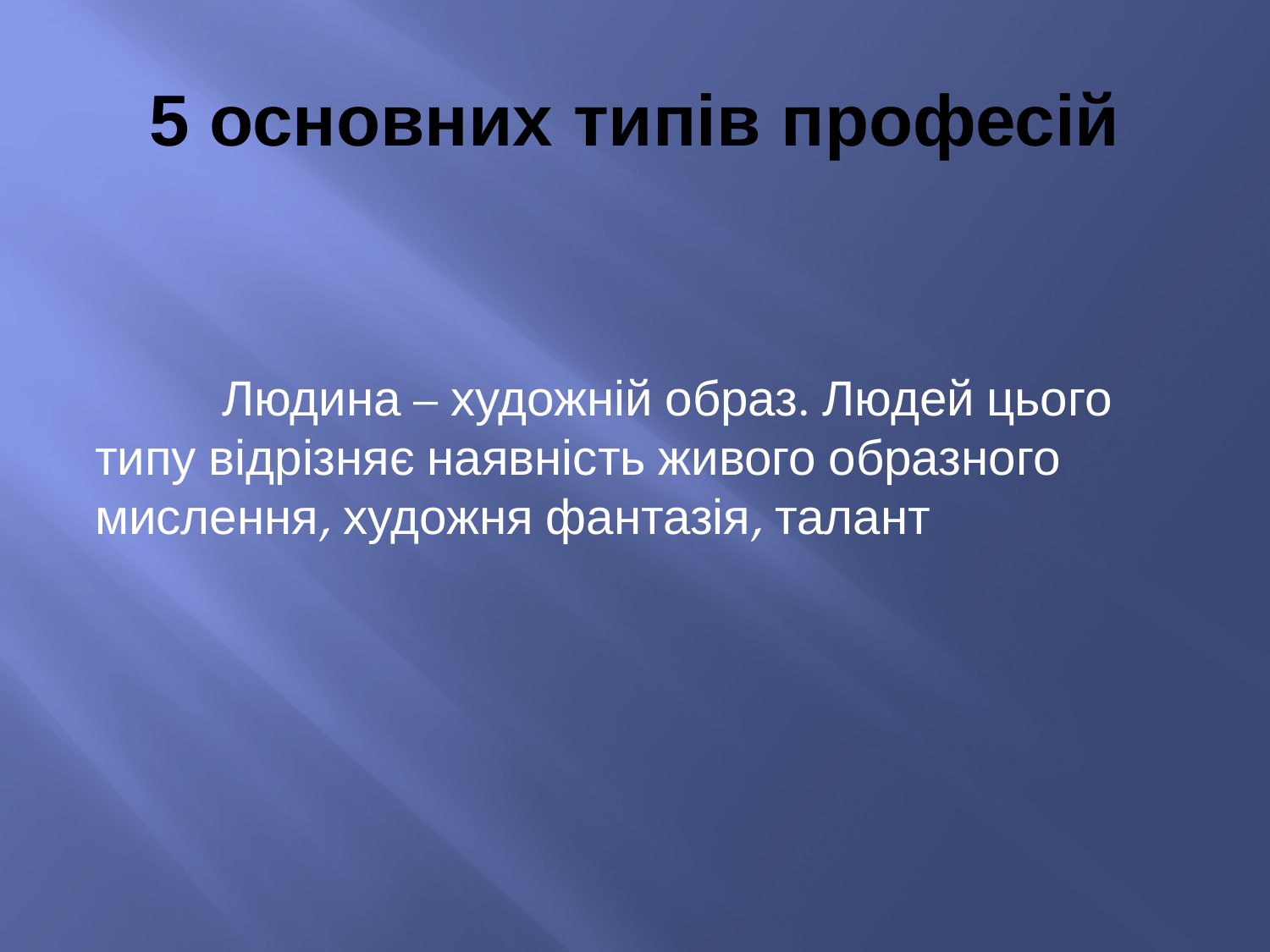

# 5 основних типів професій

	Людина – художній образ. Людей цього типу відрізняє наявність живого образного мислення, художня фантазія, талант